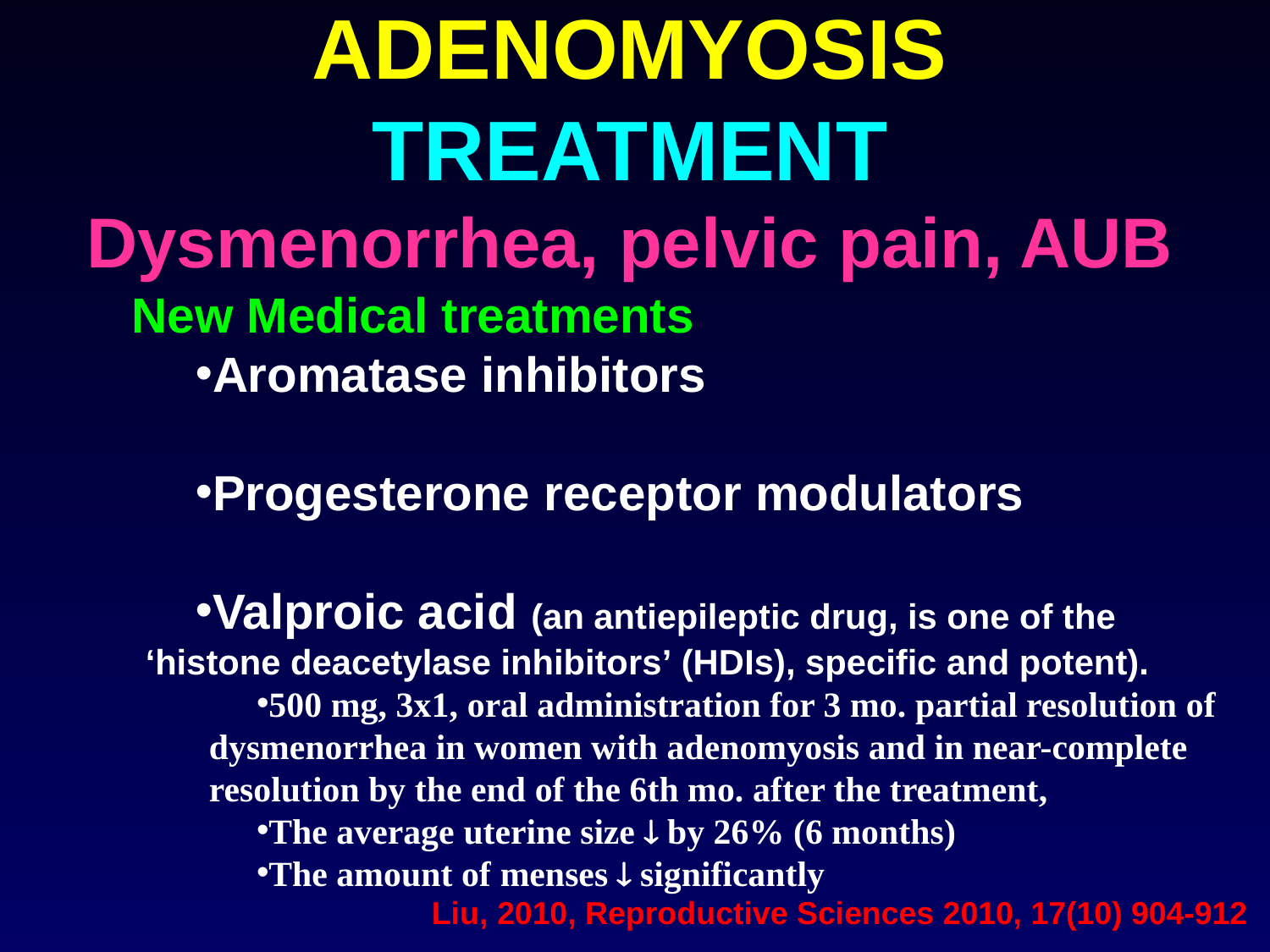

# ADENOMYOSIS TREATMENT Dysmenorrhea, pelvic pain, AUB
New Medical treatments
Aromatase inhibitors

Progesterone receptor modulators

Valproic acid (an antiepileptic drug, is one of the ‘histone deacetylase inhibitors’ (HDIs), specific and potent).
500 mg, 3x1, oral administration for 3 mo. partial resolution of dysmenorrhea in women with adenomyosis and in near-complete resolution by the end of the 6th mo. after the treatment,
The average uterine size ↓ by 26% (6 months)
The amount of menses ↓ significantly
Liu, 2010, Reproductive Sciences 2010, 17(10) 904-912